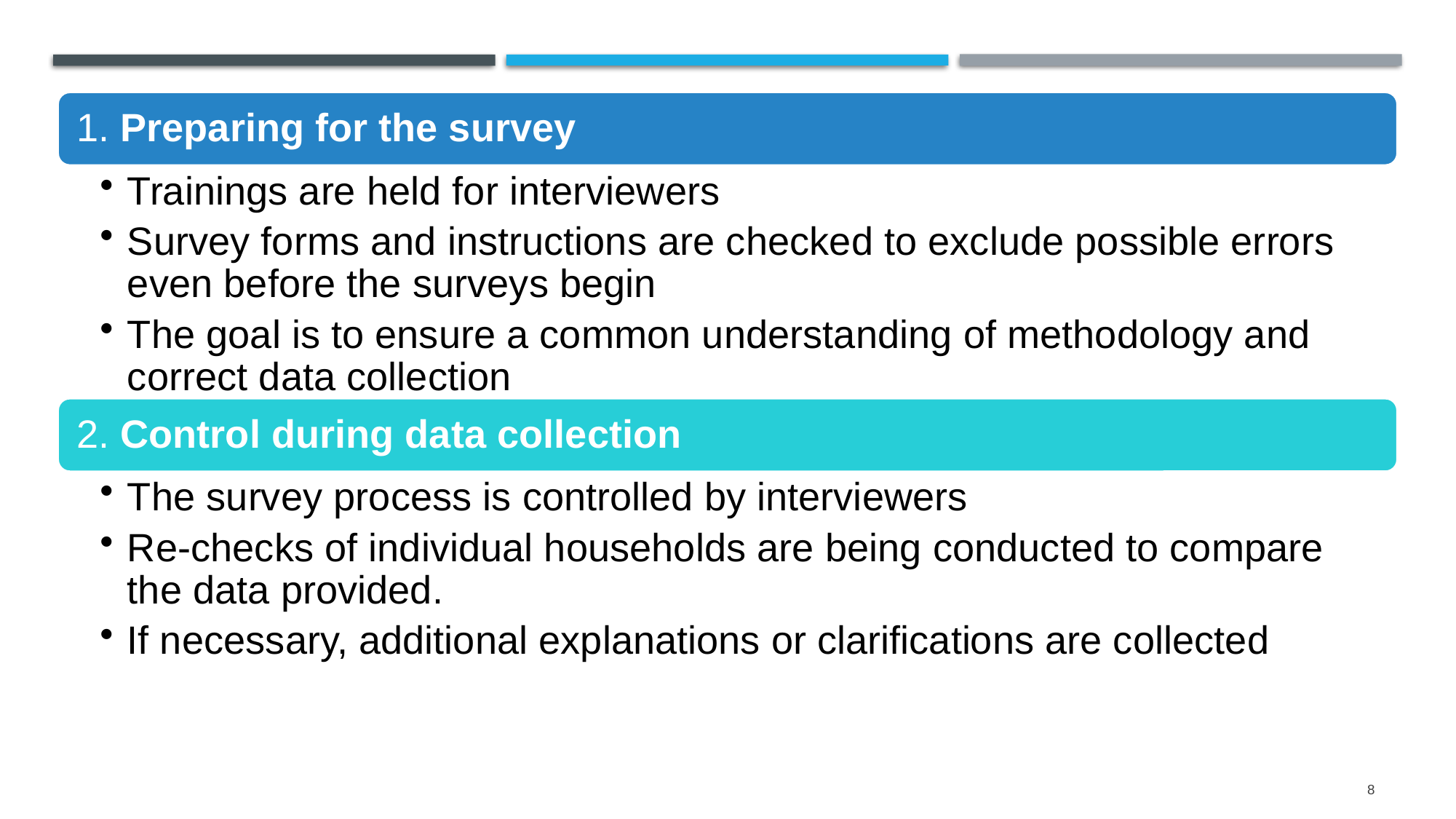

1. Preparing for the survey
Trainings are held for interviewers
Survey forms and instructions are checked to exclude possible errors even before the surveys begin
The goal is to ensure a common understanding of methodology and correct data collection
2. Control during data collection
The survey process is controlled by interviewers
Re-checks of individual households are being conducted to compare the data provided.
If necessary, additional explanations or clarifications are collected
8